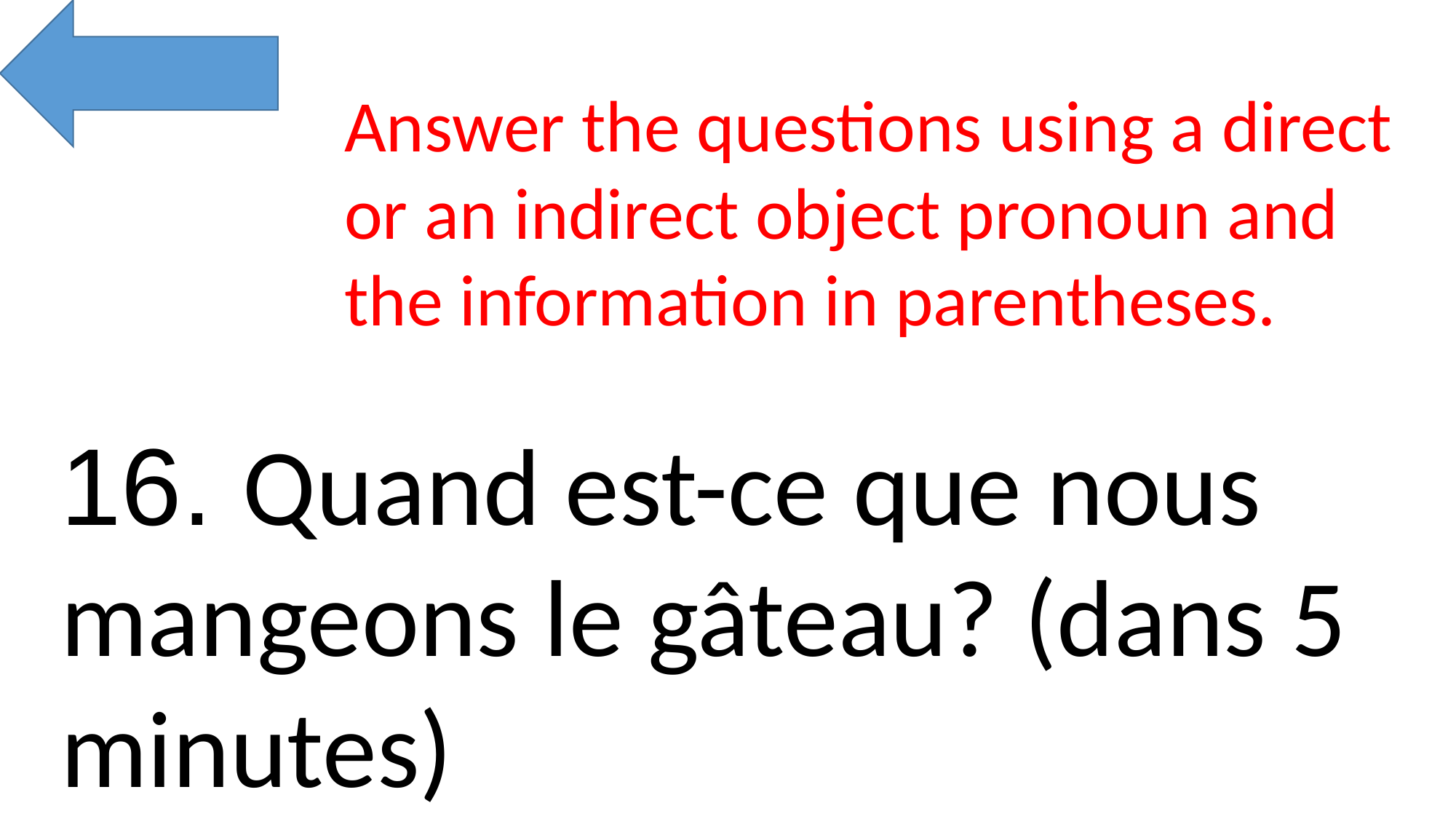

Answer the questions using a direct or an indirect object pronoun and the information in parentheses.
16. Quand est-ce que nous mangeons le gâteau? (dans 5 minutes)